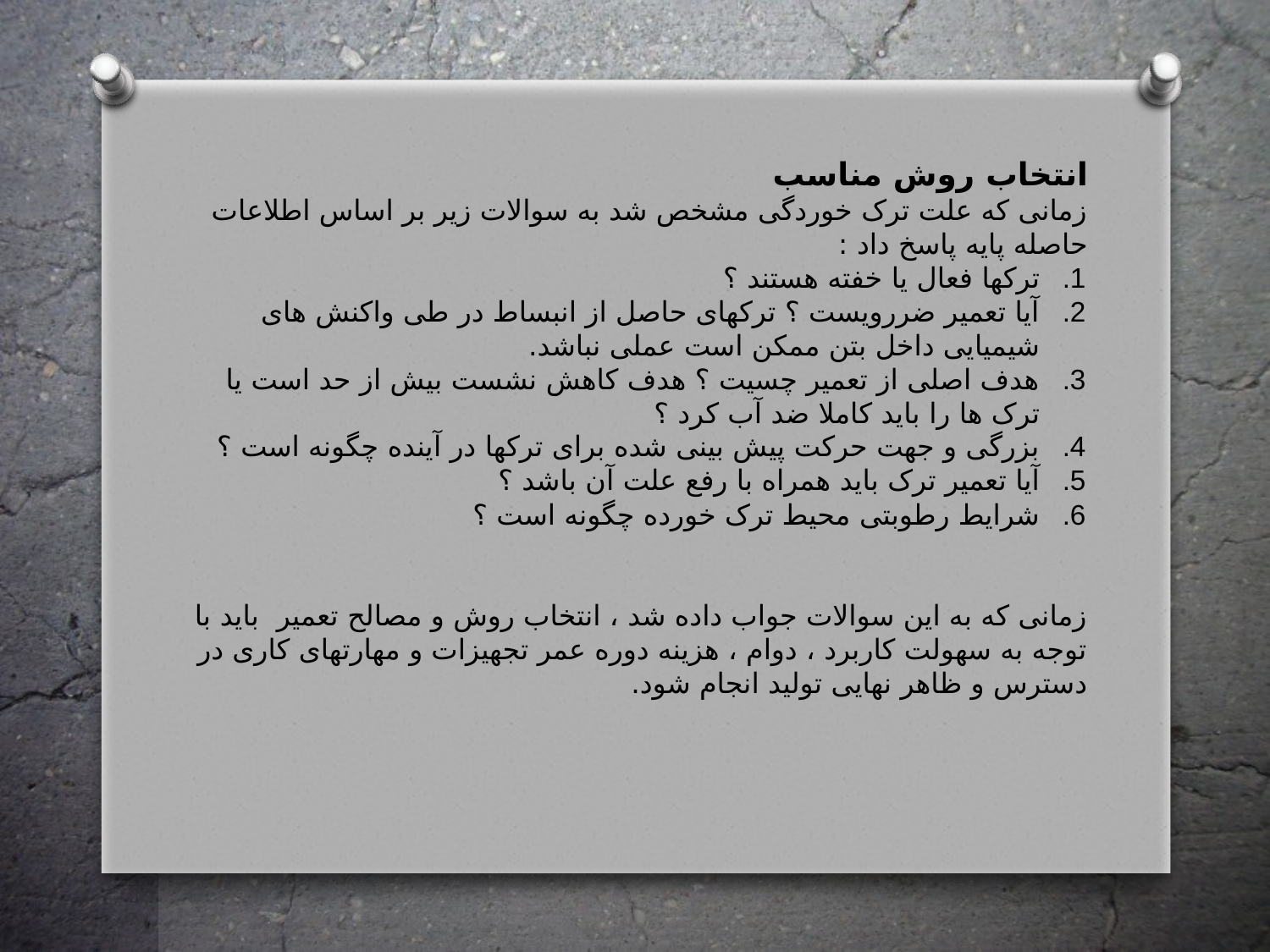

انتخاب روش مناسب
زمانی که علت ترک خوردگی مشخص شد به سوالات زیر بر اساس اطلاعات حاصله پایه پاسخ داد :
ترکها فعال یا خفته هستند ؟
آیا تعمیر ضررویست ؟ ترکهای حاصل از انبساط در طی واکنش های شیمیایی داخل بتن ممکن است عملی نباشد.
هدف اصلی از تعمیر چسیت ؟ هدف کاهش نشست بیش از حد است یا ترک ها را باید کاملا ضد آب کرد ؟
بزرگی و جهت حرکت پیش بینی شده برای ترکها در آینده چگونه است ؟
آیا تعمیر ترک باید همراه با رفع علت آن باشد ؟
شرایط رطوبتی محیط ترک خورده چگونه است ؟

زمانی که به این سوالات جواب داده شد ، انتخاب روش و مصالح تعمیر  باید با توجه به سهولت کاربرد ، دوام ، هزینه دوره عمر تجهیزات و مهارتهای کاری در دسترس و ظاهر نهایی تولید انجام شود.